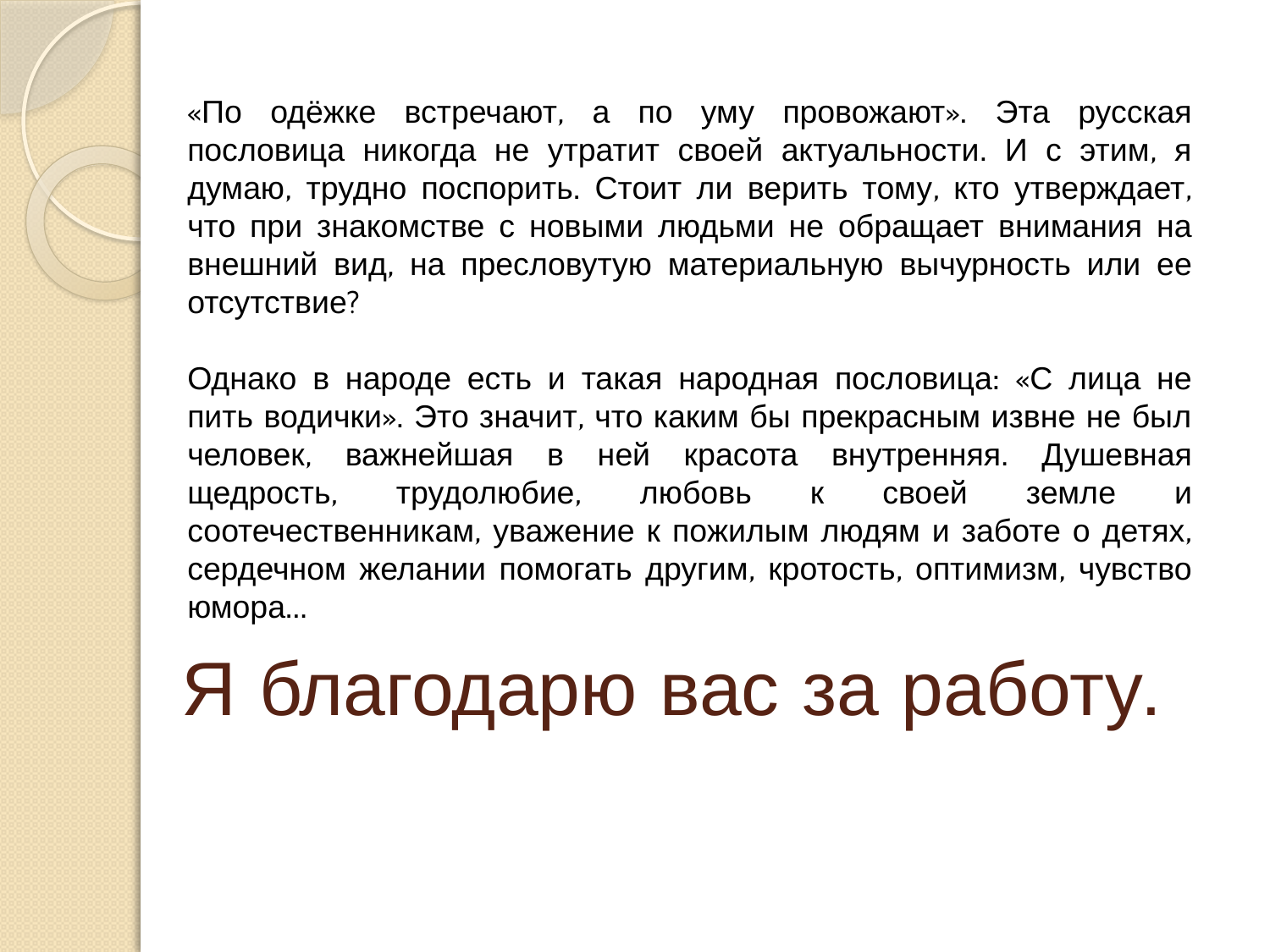

«По одёжке встречают, а по уму провожают». Эта русская пословица никогда не утратит своей актуальности. И с этим, я думаю, трудно поспорить. Стоит ли верить тому, кто утверждает, что при знакомстве с новыми людьми не обращает внимания на внешний вид, на пресловутую материальную вычурность или ее отсутствие?

Однако в народе есть и такая народная пословица: «С лица не пить водички». Это значит, что каким бы прекрасным извне не был человек, важнейшая в ней красота внутренняя. Душевная щедрость, трудолюбие, любовь к своей земле и соотечественникам, уважение к пожилым людям и заботе о детях, сердечном желании помогать другим, кротость, оптимизм, чувство юмора…
# Я благодарю вас за работу.